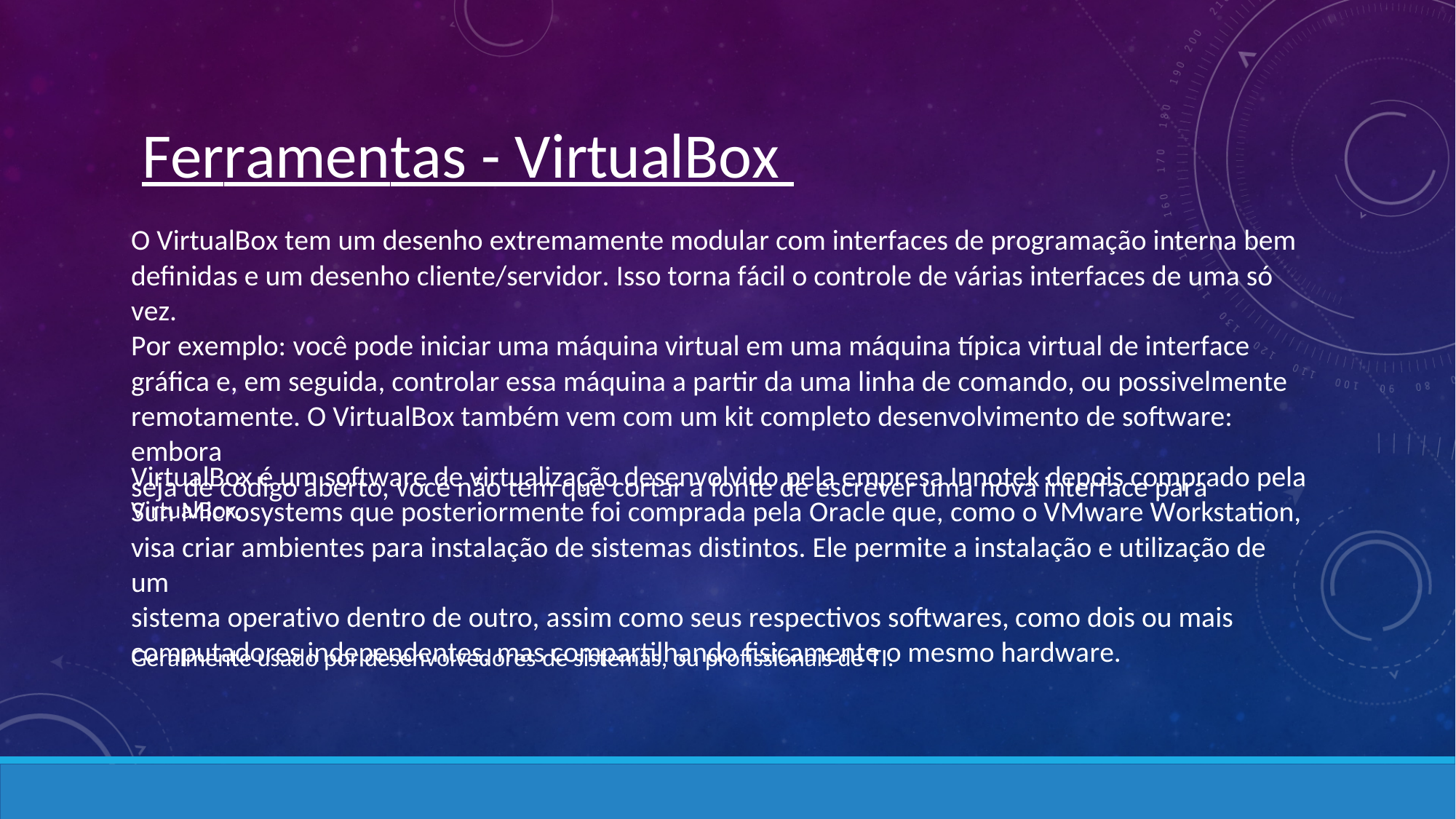

Ferramentas - VirtualBox

O VirtualBox tem um desenho extremamente modular com interfaces de programação interna bem
definidas e um desenho cliente/servidor. Isso torna fácil o controle de várias interfaces de uma só vez.
Por exemplo: você pode iniciar uma máquina virtual em uma máquina típica virtual de interface
gráfica e, em seguida, controlar essa máquina a partir da uma linha de comando, ou possivelmente
remotamente. O VirtualBox também vem com um kit completo desenvolvimento de software: embora
seja de código aberto, você não tem que cortar a fonte de escrever uma nova interface para
VirtualBox.
VirtualBox é um software de virtualização desenvolvido pela empresa Innotek depois comprado pela
Sun Microsystems que posteriormente foi comprada pela Oracle que, como o VMware Workstation,
visa criar ambientes para instalação de sistemas distintos. Ele permite a instalação e utilização de um
sistema operativo dentro de outro, assim como seus respectivos softwares, como dois ou mais
computadores independentes, mas compartilhando fisicamente o mesmo hardware.
Geralmente usado por desenvolvedores de sistemas, ou profissionais de TI.